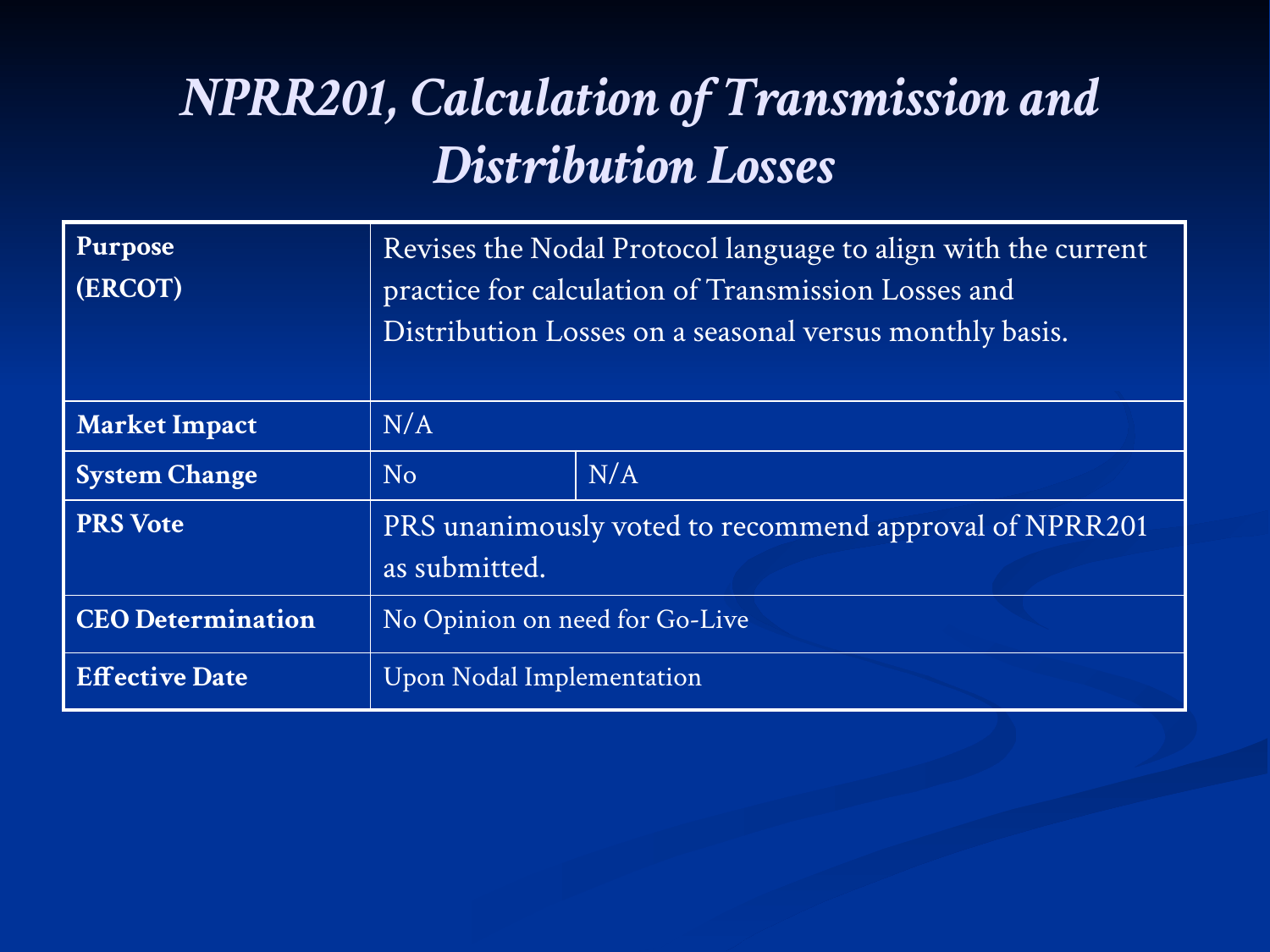

# NPRR201, Calculation of Transmission and Distribution Losses
| Purpose (ERCOT) | Revises the Nodal Protocol language to align with the current practice for calculation of Transmission Losses and Distribution Losses on a seasonal versus monthly basis. |  |
| --- | --- | --- |
| Market Impact | N/A |  |
| System Change | No | N/A |
| PRS Vote | PRS unanimously voted to recommend approval of NPRR201 as submitted. |  |
| CEO Determination | No Opinion on need for Go-Live |  |
| Effective Date | Upon Nodal Implementation |  |